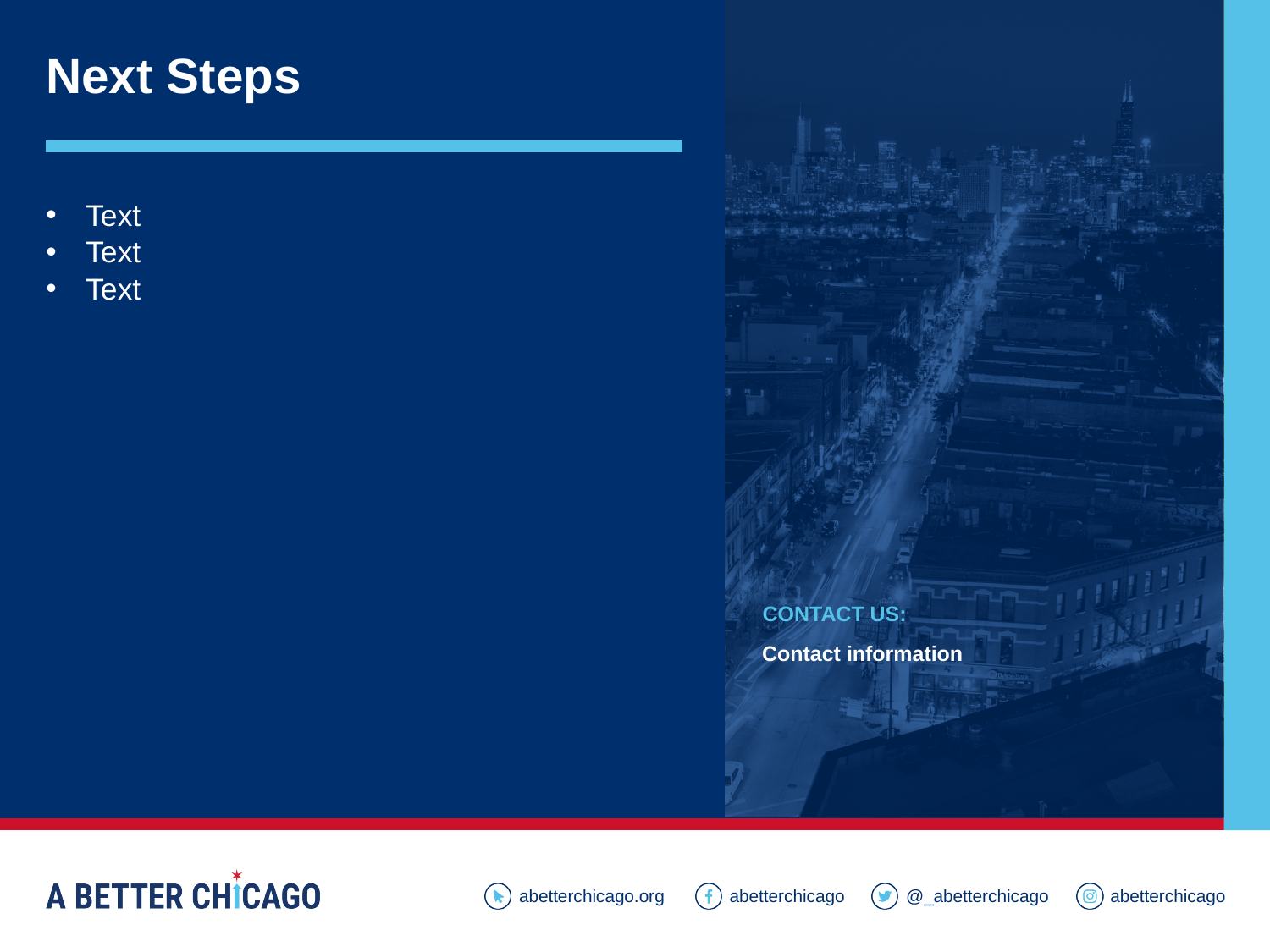

# Next Steps
Text
Text
Text
Contact information